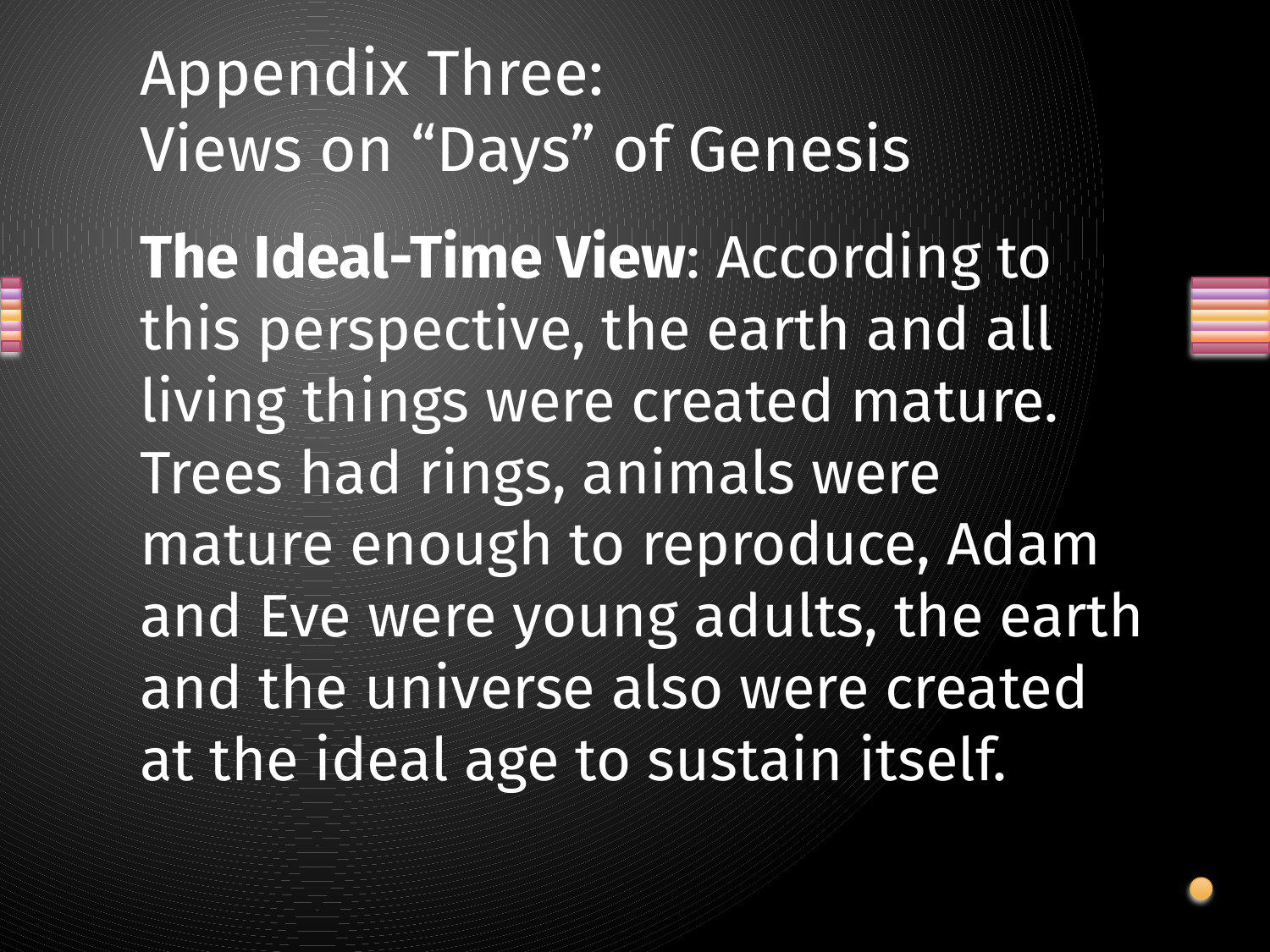

# Appendix Three: Views on “Days” of Genesis

The Ideal-Time View: According to this perspective, the earth and all living things were created mature.  Trees had rings, animals were mature enough to reproduce, Adam and Eve were young adults, the earth and the universe also were created at the ideal age to sustain itself.